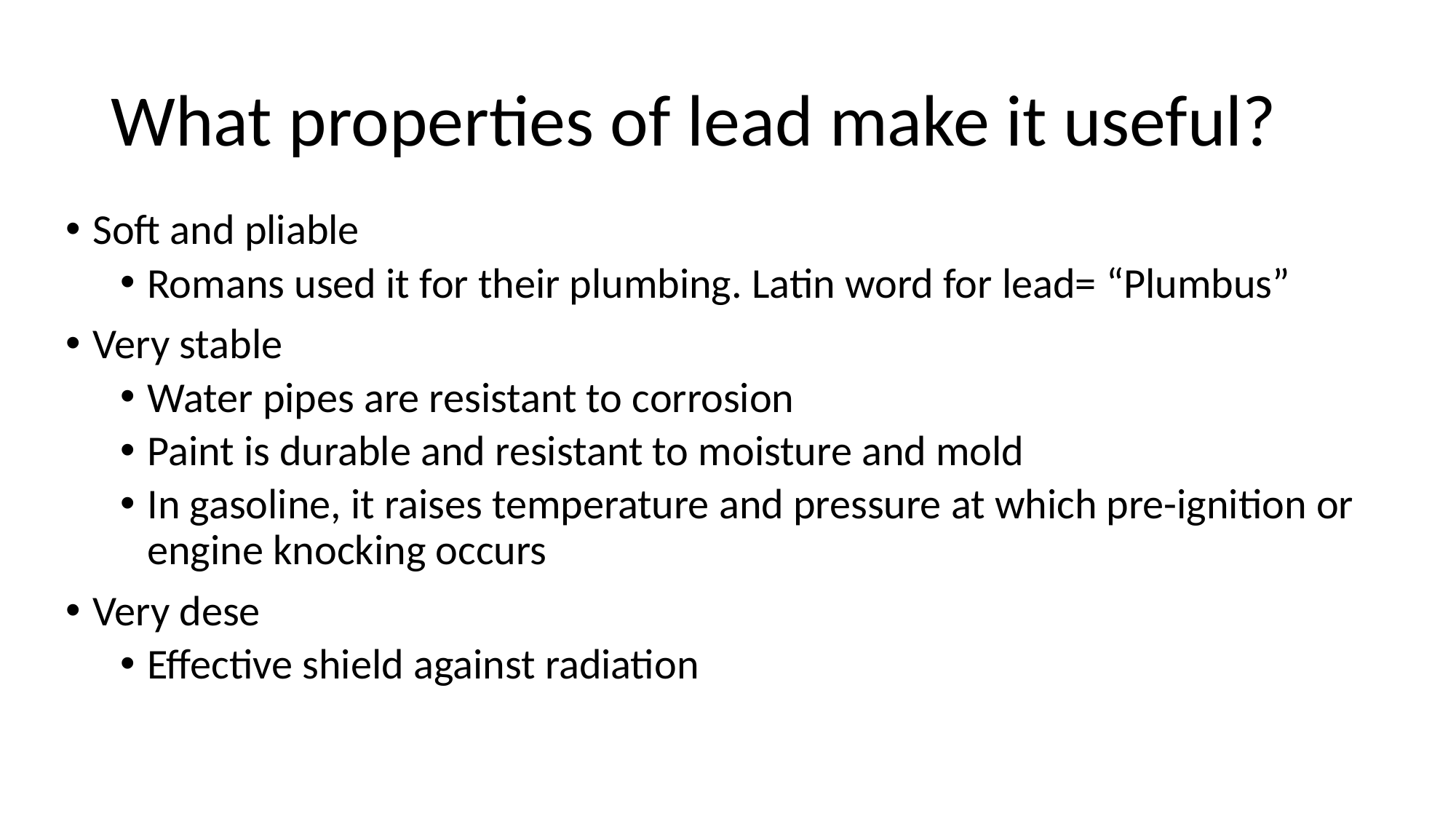

# What properties of lead make it useful?
Soft and pliable
Romans used it for their plumbing. Latin word for lead= “Plumbus”
Very stable
Water pipes are resistant to corrosion
Paint is durable and resistant to moisture and mold
In gasoline, it raises temperature and pressure at which pre-ignition or engine knocking occurs
Very dese
Effective shield against radiation